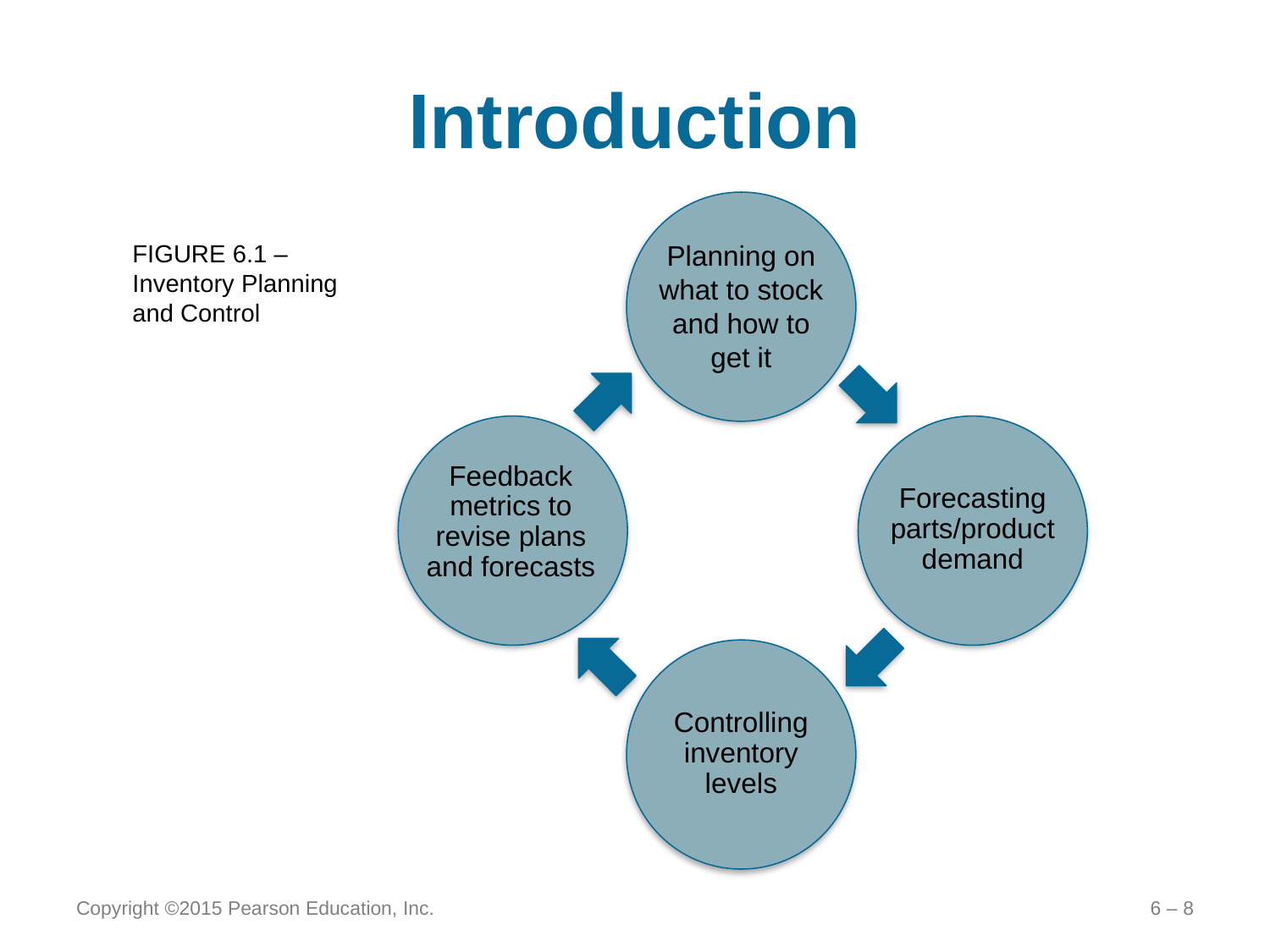

# Introduction

Planning on what to stock and how to get it
FIGURE 6.1 –
Inventory Planning and Control

Forecasting parts/product demand

Feedback metrics to revise plans and forecasts

Controlling inventory levels
Copyright ©2015 Pearson Education, Inc.
6 – 8